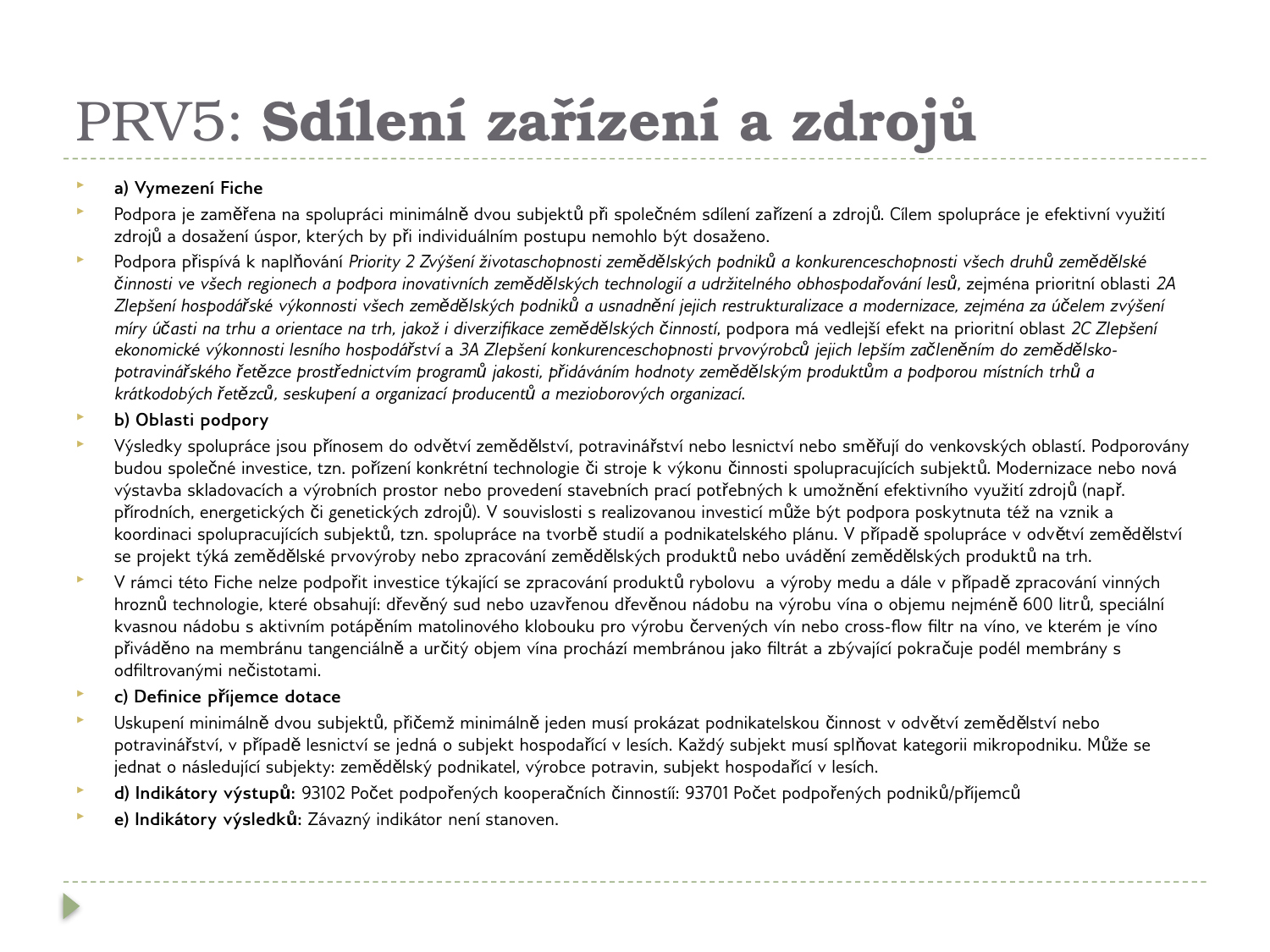

# PRV5: Sdílení zařízení a zdrojů
a) Vymezení Fiche
Podpora je zaměřena na spolupráci minimálně dvou subjektů při společném sdílení zařízení a zdrojů. Cílem spolupráce je efektivní využití zdrojů a dosažení úspor, kterých by při individuálním postupu nemohlo být dosaženo.
Podpora přispívá k naplňování Priority 2 Zvýšení životaschopnosti zemědělských podniků a konkurenceschopnosti všech druhů zemědělské činnosti ve všech regionech a podpora inovativních zemědělských technologií a udržitelného obhospodařování lesů, zejména prioritní oblasti 2A Zlepšení hospodářské výkonnosti všech zemědělských podniků a usnadnění jejich restrukturalizace a modernizace, zejména za účelem zvýšení míry účasti na trhu a orientace na trh, jakož i diverzifikace zemědělských činností, podpora má vedlejší efekt na prioritní oblast 2C Zlepšení ekonomické výkonnosti lesního hospodářství a 3A Zlepšení konkurenceschopnosti prvovýrobců jejich lepším začleněním do zemědělsko-potravinářského řetězce prostřednictvím programů jakosti, přidáváním hodnoty zemědělským produktům a podporou místních trhů a krátkodobých řetězců, seskupení a organizací producentů a mezioborových organizací.
b) Oblasti podpory
Výsledky spolupráce jsou přínosem do odvětví zemědělství, potravinářství nebo lesnictví nebo směřují do venkovských oblastí. Podporovány budou společné investice, tzn. pořízení konkrétní technologie či stroje k výkonu činnosti spolupracujících subjektů. Modernizace nebo nová výstavba skladovacích a výrobních prostor nebo provedení stavebních prací potřebných k umožnění efektivního využití zdrojů (např. přírodních, energetických či genetických zdrojů). V souvislosti s realizovanou investicí může být podpora poskytnuta též na vznik a koordinaci spolupracujících subjektů, tzn. spolupráce na tvorbě studií a podnikatelského plánu. V případě spolupráce v odvětví zemědělství se projekt týká zemědělské prvovýroby nebo zpracování zemědělských produktů nebo uvádění zemědělských produktů na trh.
V rámci této Fiche nelze podpořit investice týkající se zpracování produktů rybolovu  a výroby medu a dále v případě zpracování vinných hroznů technologie, které obsahují: dřevěný sud nebo uzavřenou dřevěnou nádobu na výrobu vína o objemu nejméně 600 litrů, speciální kvasnou nádobu s aktivním potápěním matolinového klobouku pro výrobu červených vín nebo cross-flow filtr na víno, ve kterém je víno přiváděno na membránu tangenciálně a určitý objem vína prochází membránou jako filtrát a zbývající pokračuje podél membrány s odfiltrovanými nečistotami.
c) Definice příjemce dotace
Uskupení minimálně dvou subjektů, přičemž minimálně jeden musí prokázat podnikatelskou činnost v odvětví zemědělství nebo potravinářství, v případě lesnictví se jedná o subjekt hospodařící v lesích. Každý subjekt musí splňovat kategorii mikropodniku. Může se jednat o následující subjekty: zemědělský podnikatel, výrobce potravin, subjekt hospodařící v lesích.
d) Indikátory výstupů: 93102 Počet podpořených kooperačních činnostíí: 93701 Počet podpořených podniků/příjemců
e) Indikátory výsledků: Závazný indikátor není stanoven.